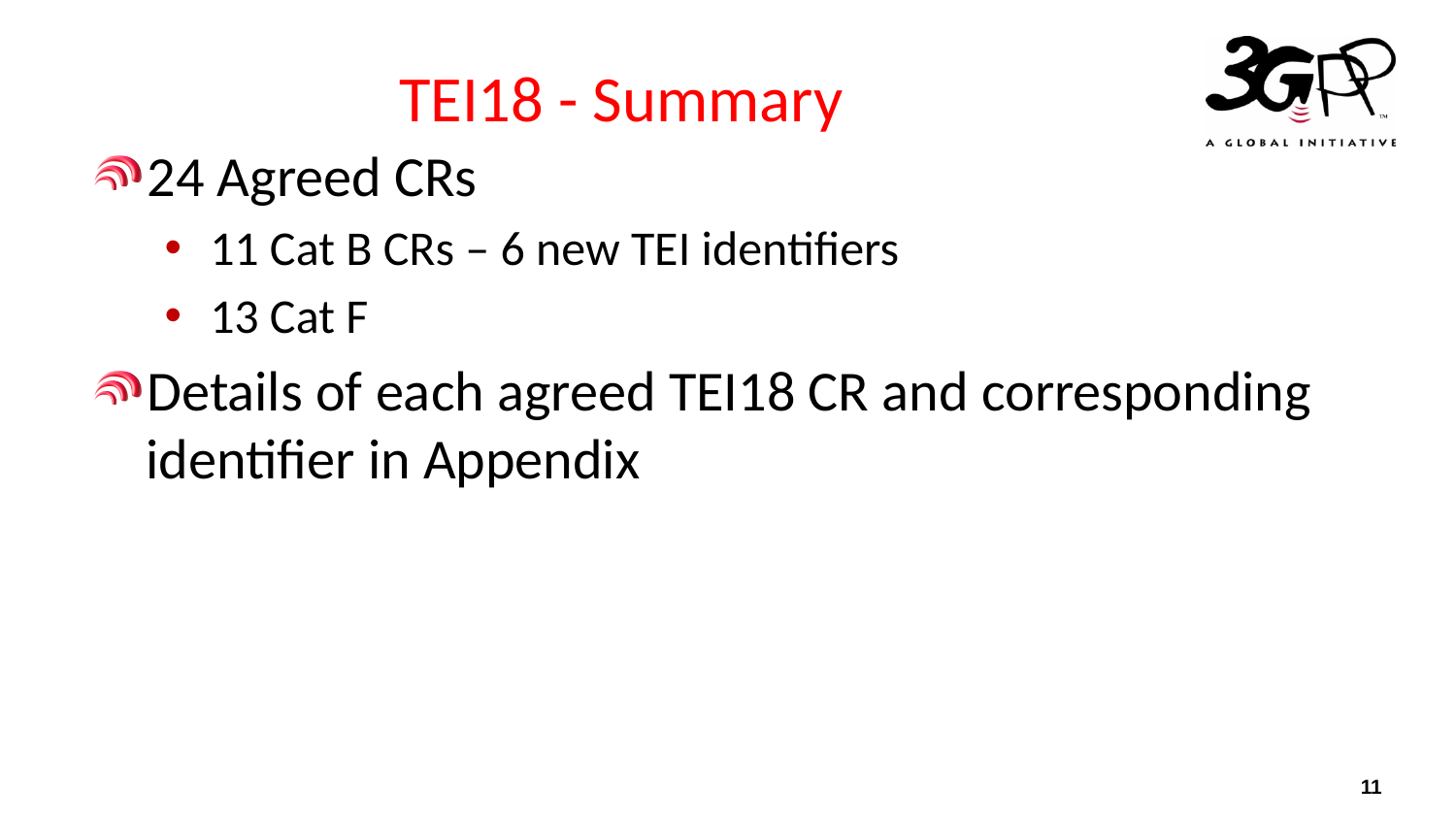

# TEI18 - Summary
24 Agreed CRs
11 Cat B CRs – 6 new TEI identifiers
13 Cat F
Details of each agreed TEI18 CR and corresponding identifier in Appendix